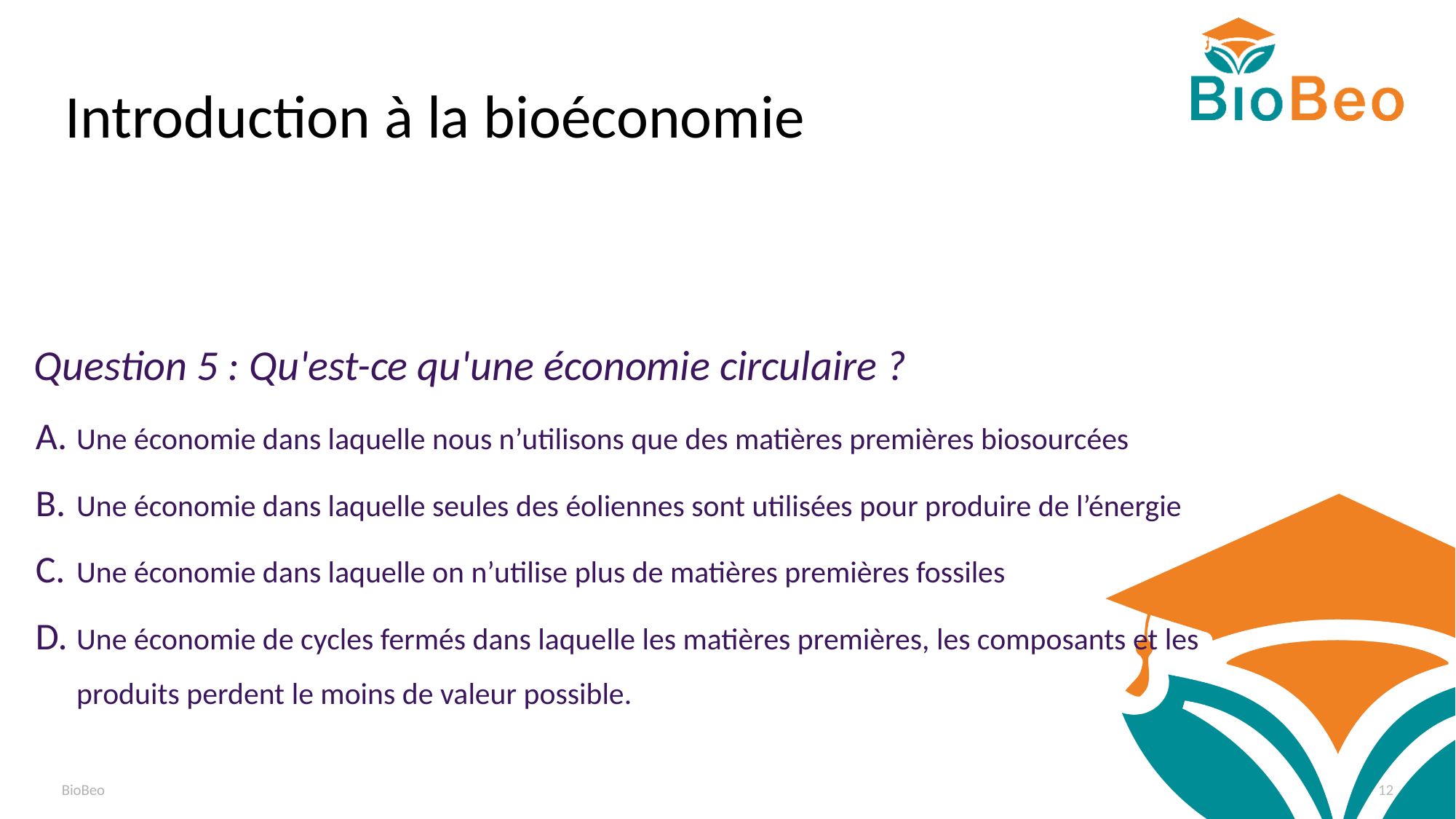

# Introduction à la bioéconomie
Question 5 : Qu'est-ce qu'une économie circulaire ?
Une économie dans laquelle nous n’utilisons que des matières premières biosourcées
Une économie dans laquelle seules des éoliennes sont utilisées pour produire de l’énergie
Une économie dans laquelle on n’utilise plus de matières premières fossiles
Une économie de cycles fermés dans laquelle les matières premières, les composants et les produits perdent le moins de valeur possible.
BioBeo
12